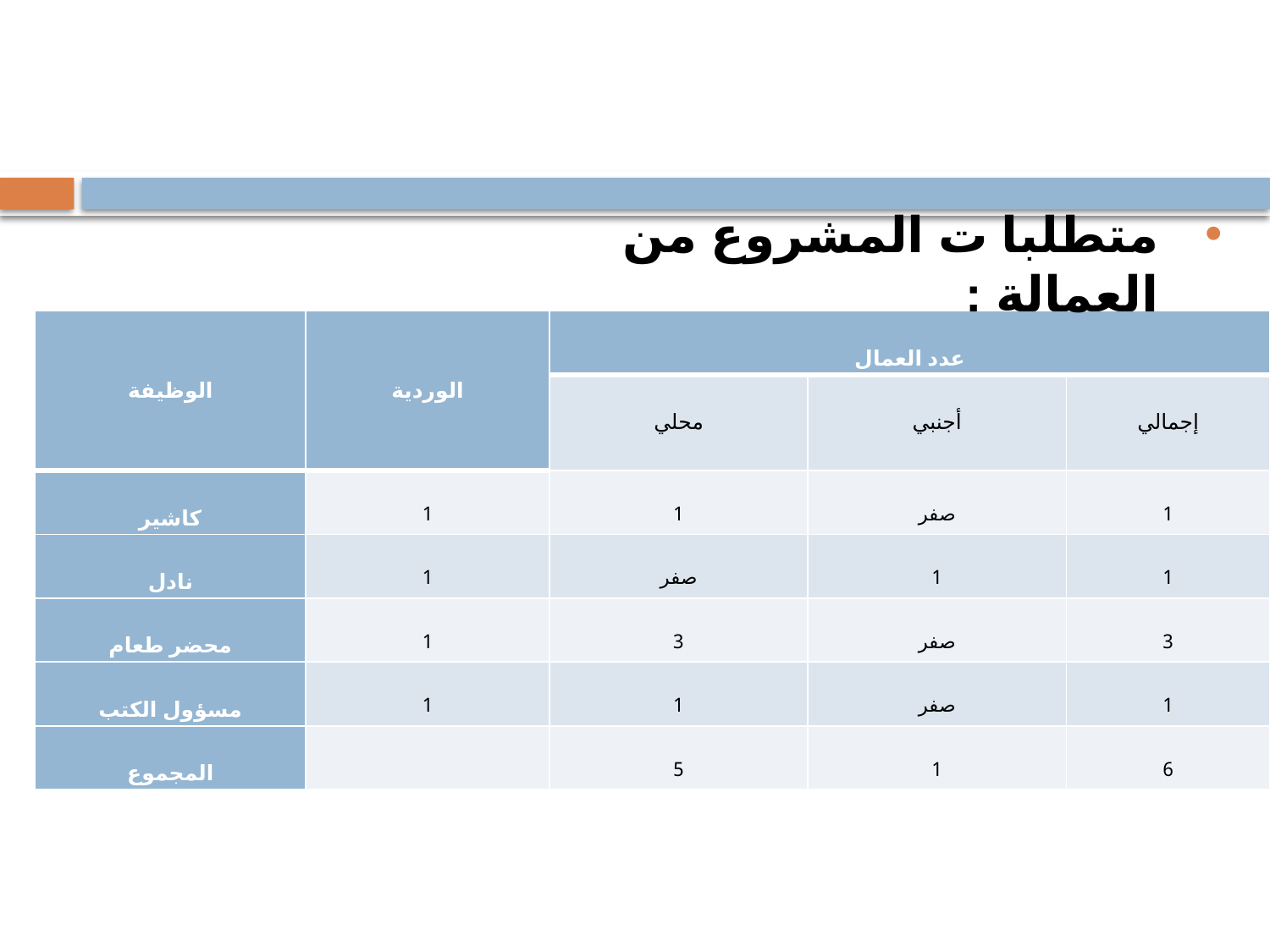

#
متطلبا ت المشروع من العمالة :

| الوظيفة | الوردية | عدد العمال |  |  |
| --- | --- | --- | --- | --- |
|  |  | محلي | أجنبي | إجمالي |
| كاشير | 1 | 1 | صفر | 1 |
| نادل | 1 | صفر | 1 | 1 |
| محضر طعام | 1 | 3 | صفر | 3 |
| مسؤول الكتب | 1 | 1 | صفر | 1 |
| المجموع |  | 5 | 1 | 6 |